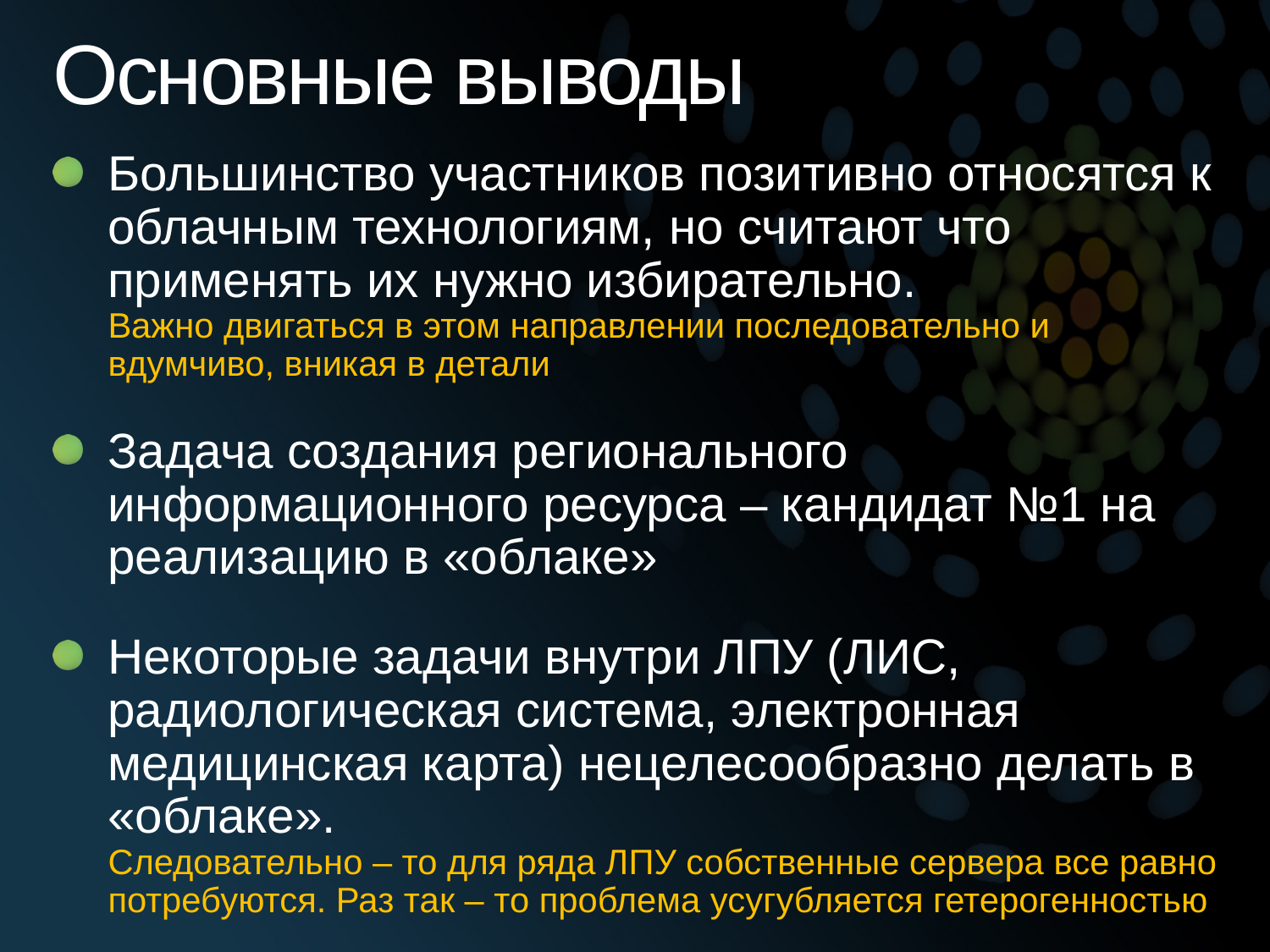

# Основные выводы
Большинство участников позитивно относятся к облачным технологиям, но считают что применять их нужно избирательно.
Важно двигаться в этом направлении последовательно и вдумчиво, вникая в детали

Задача создания регионального информационного ресурса – кандидат №1 на реализацию в «облаке»

Некоторые задачи внутри ЛПУ (ЛИС, радиологическая система, электронная медицинская карта) нецелесообразно делать в «облаке».
Следовательно – то для ряда ЛПУ собственные сервера все равно потребуются. Раз так – то проблема усугубляется гетерогенностью